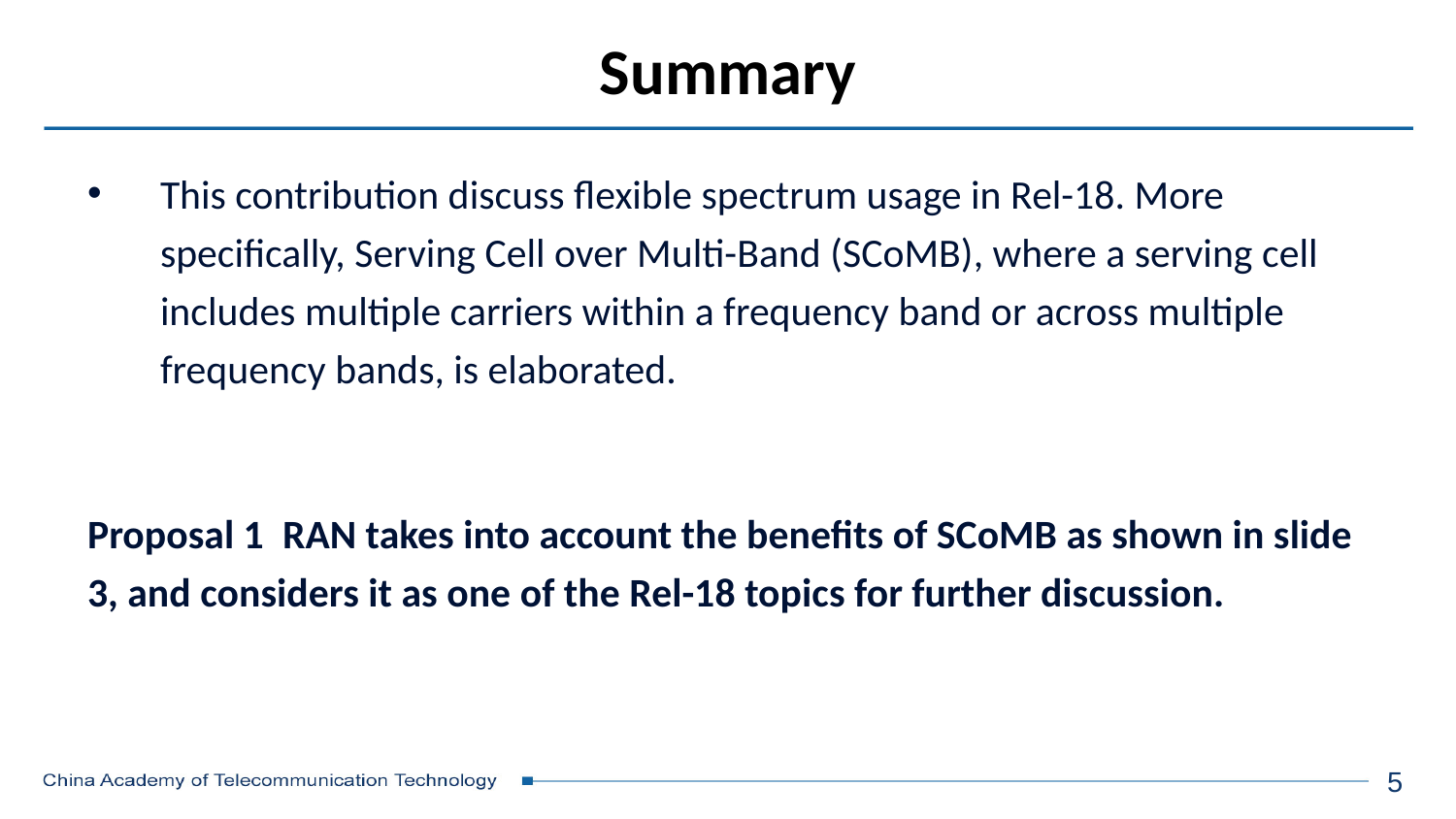

# Summary
This contribution discuss flexible spectrum usage in Rel-18. More specifically, Serving Cell over Multi-Band (SCoMB), where a serving cell includes multiple carriers within a frequency band or across multiple frequency bands, is elaborated.

Proposal 1  RAN takes into account the benefits of SCoMB as shown in slide 3, and considers it as one of the Rel-18 topics for further discussion.

5